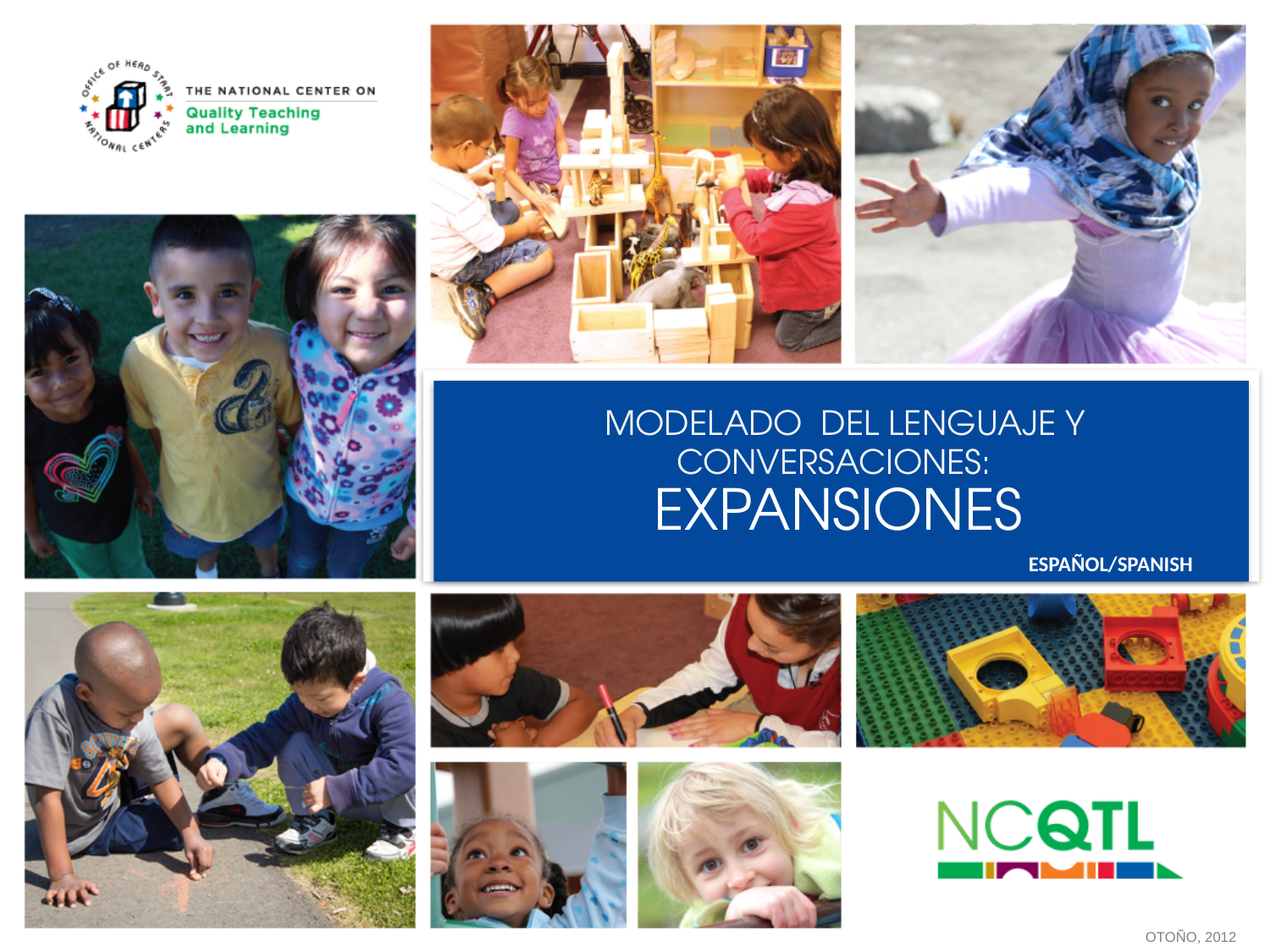

# MODELAdo  DEL LENGUAJE Y CONVERSACIONES: EXPANSIONES

ESPAÑOL/SPANISH
OTOÑO, 2012